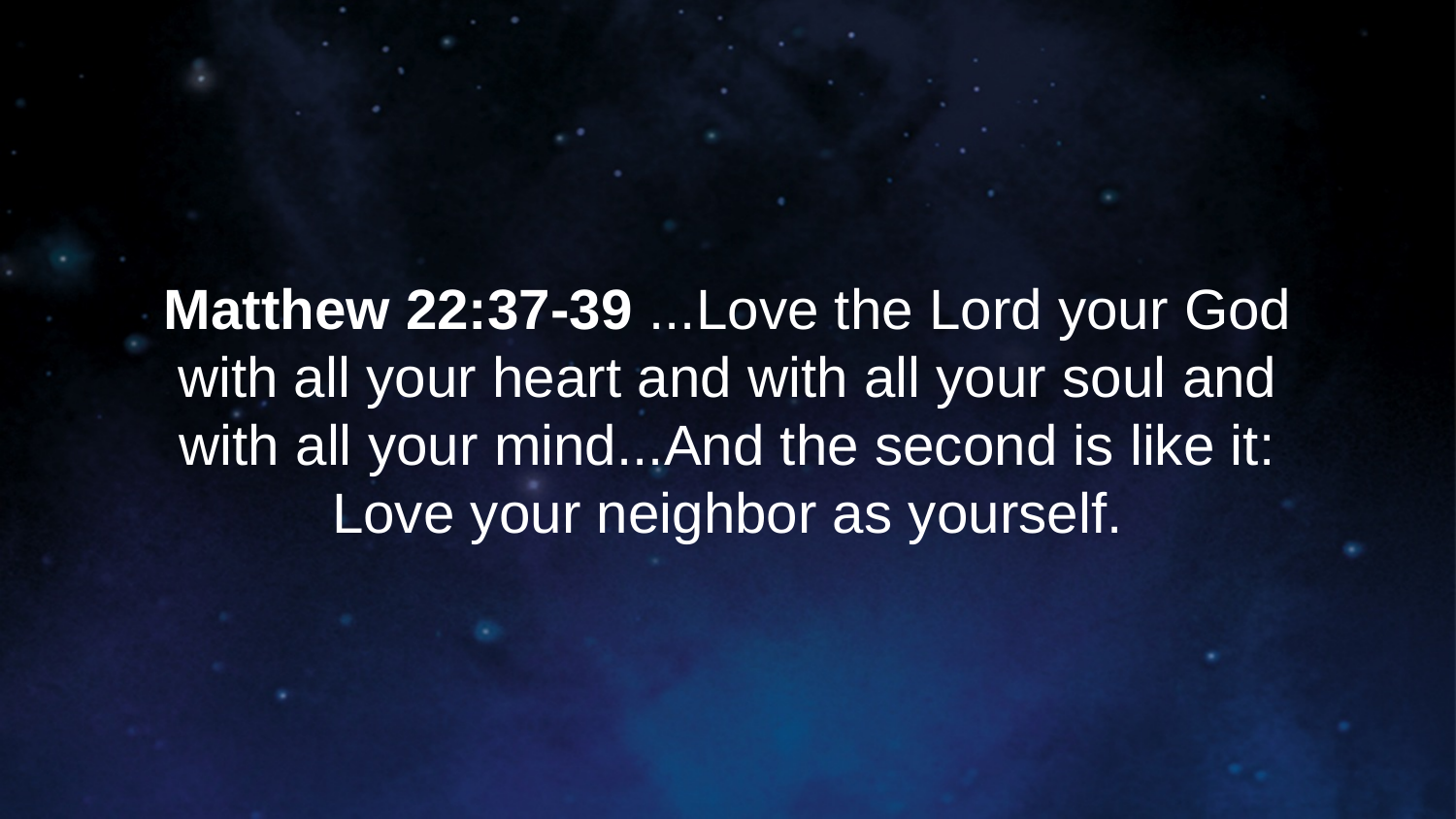

# Matthew 22:37-39 ...Love the Lord your God with all your heart and with all your soul and with all your mind...And the second is like it: Love your neighbor as yourself.